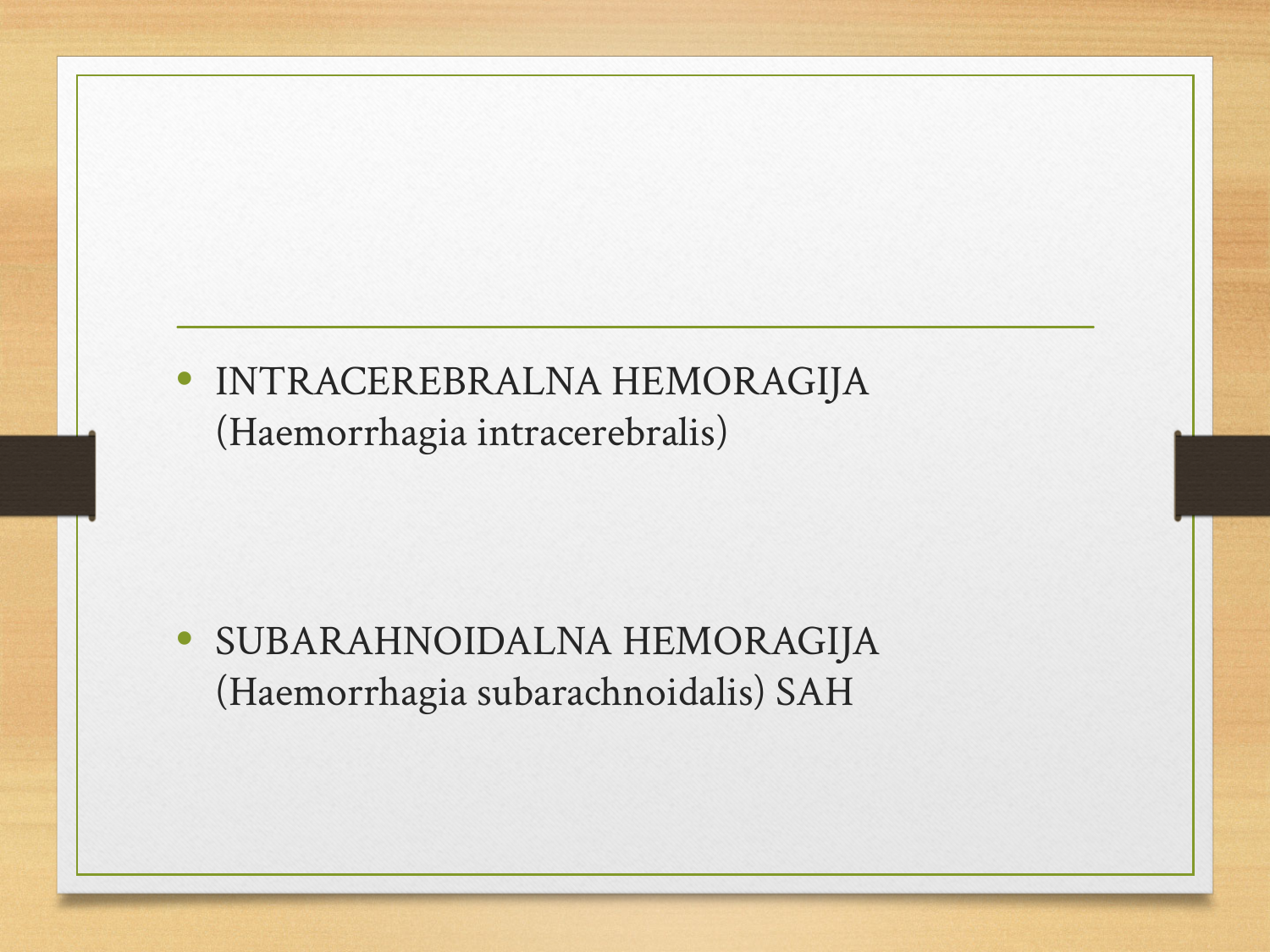

#
INTRACEREBRALNA HEMORAGIJA (Haemorrhagia intracerebralis)

SUBARAHNOIDALNA HEMORAGIJA (Haemorrhagia subarachnoidalis) SAH